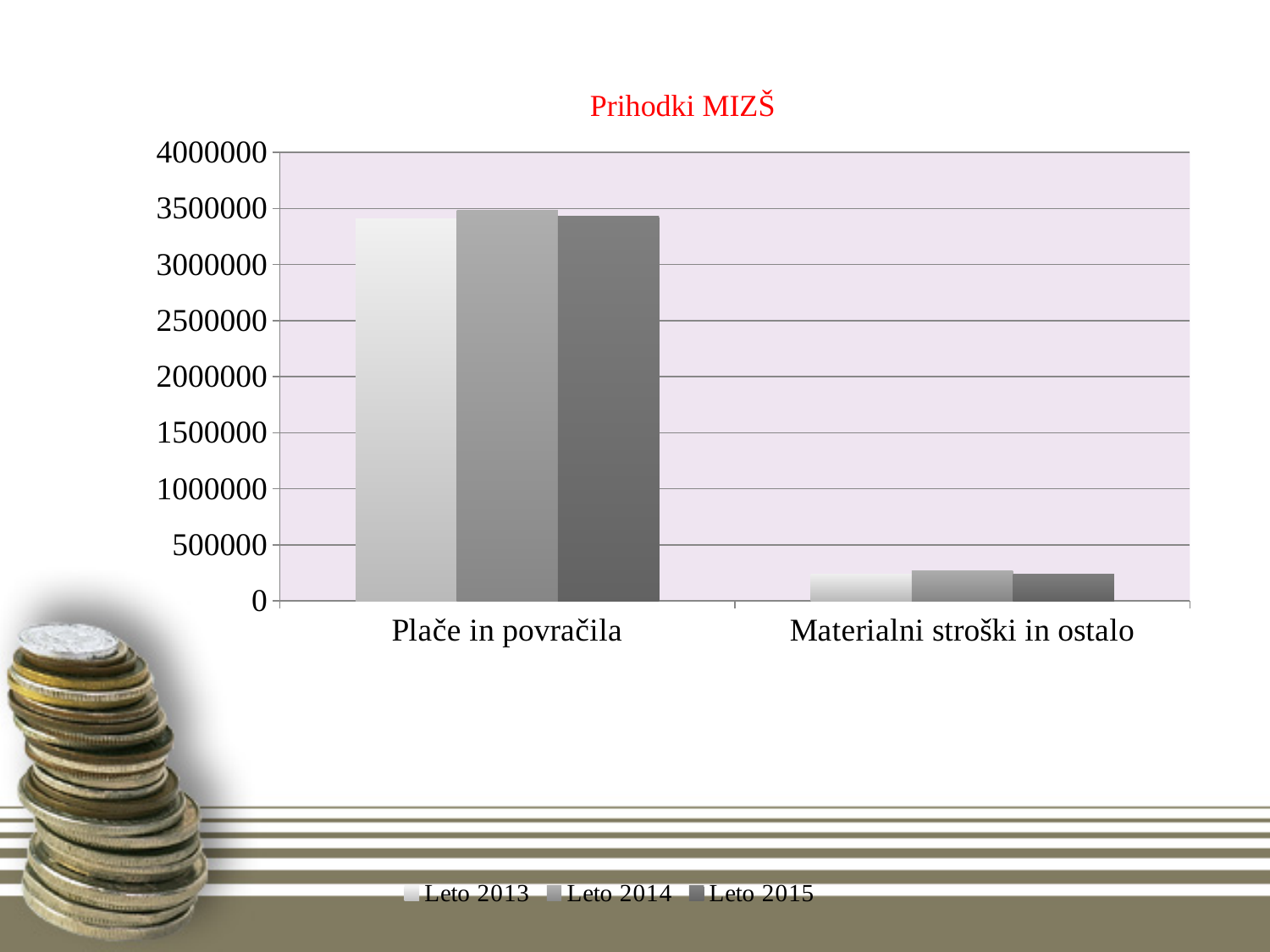

# Prihodki MIZŠ

### Chart

| Category | Leto 2013 | Leto 2014 | Leto 2015 |
|---|---|---|---|
| Plače in povračila | 3407432.0 | 3484939.0 | 3428949.0 |
| Materialni stroški in ostalo | 238348.0 | 266729.0 | 238552.0 |